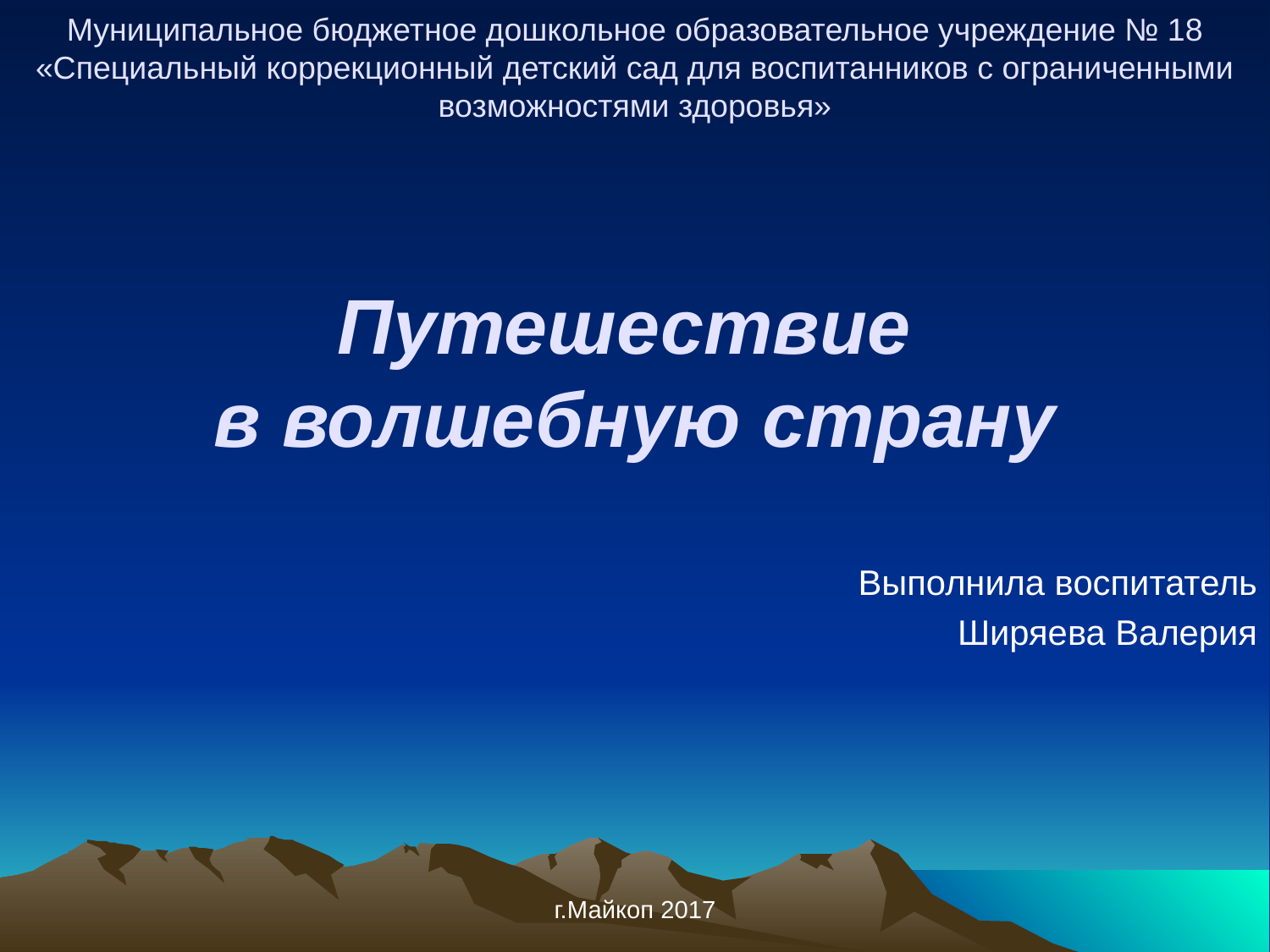

# Муниципальное бюджетное дошкольное образовательное учреждение № 18 «Специальный коррекционный детский сад для воспитанников с ограниченными возможностями здоровья» Путешествие в волшебную страну

Выполнила воспитатель
Ширяева Валерия

г.Майкоп 2017